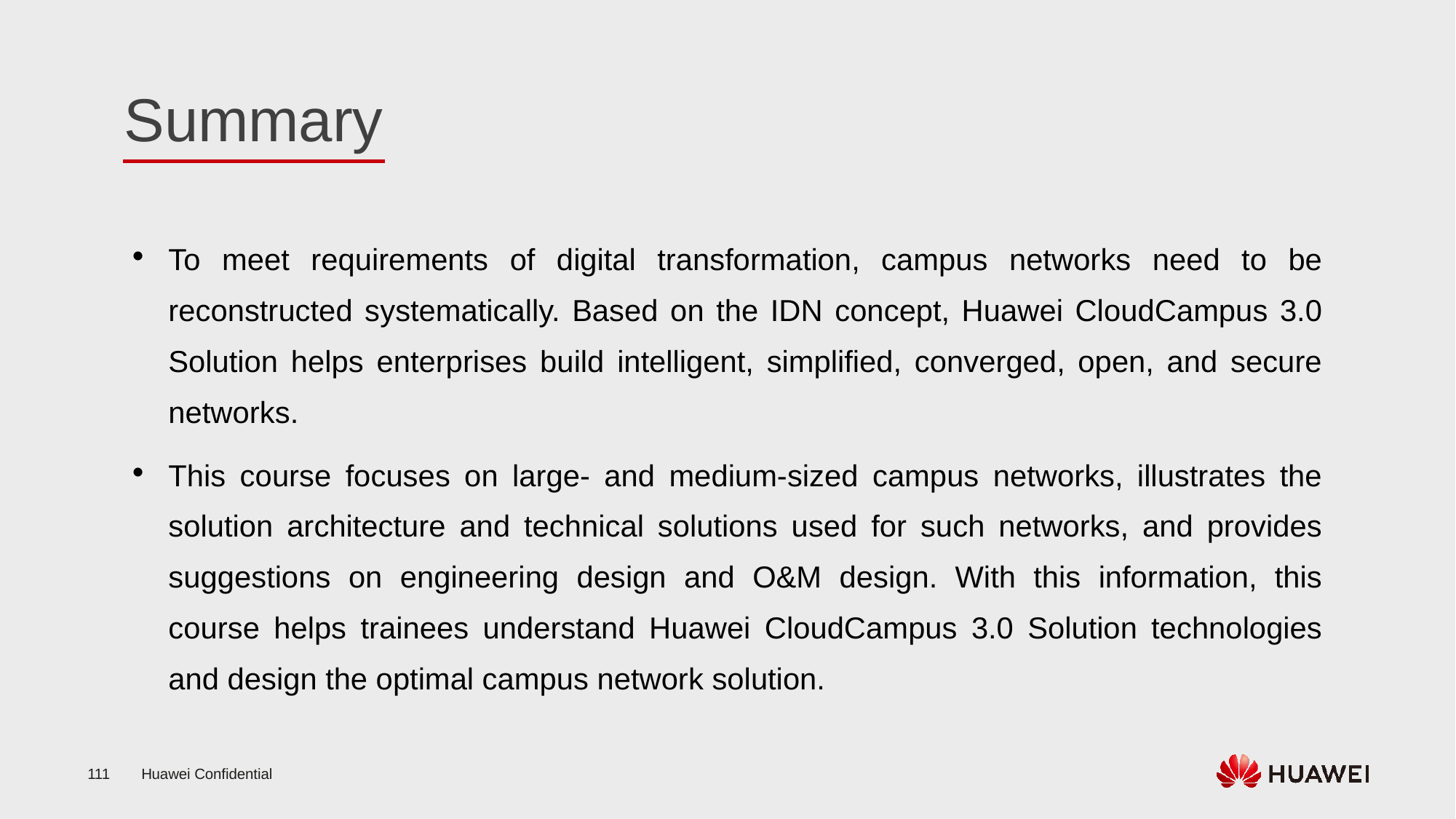

To meet requirements of digital transformation, campus networks need to be reconstructed systematically. Based on the IDN concept, Huawei CloudCampus 3.0 Solution helps enterprises build intelligent, simplified, converged, open, and secure networks.
This course focuses on large- and medium-sized campus networks, illustrates the solution architecture and technical solutions used for such networks, and provides suggestions on engineering design and O&M design. With this information, this course helps trainees understand Huawei CloudCampus 3.0 Solution technologies and design the optimal campus network solution.